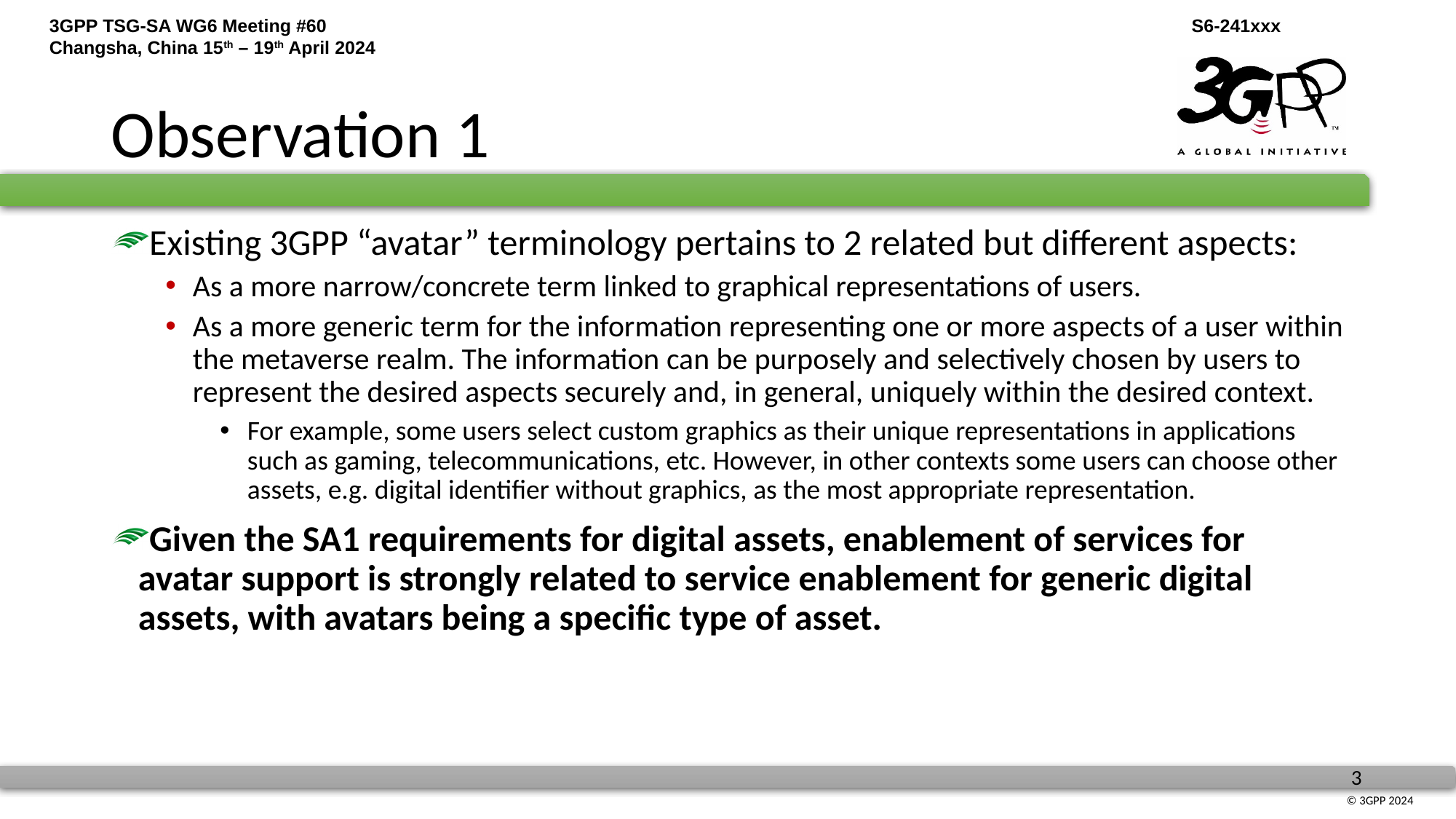

# Observation 1
Existing 3GPP “avatar” terminology pertains to 2 related but different aspects:
As a more narrow/concrete term linked to graphical representations of users.
As a more generic term for the information representing one or more aspects of a user within the metaverse realm. The information can be purposely and selectively chosen by users to represent the desired aspects securely and, in general, uniquely within the desired context.
For example, some users select custom graphics as their unique representations in applications such as gaming, telecommunications, etc. However, in other contexts some users can choose other assets, e.g. digital identifier without graphics, as the most appropriate representation.
Given the SA1 requirements for digital assets, enablement of services for avatar support is strongly related to service enablement for generic digital assets, with avatars being a specific type of asset.